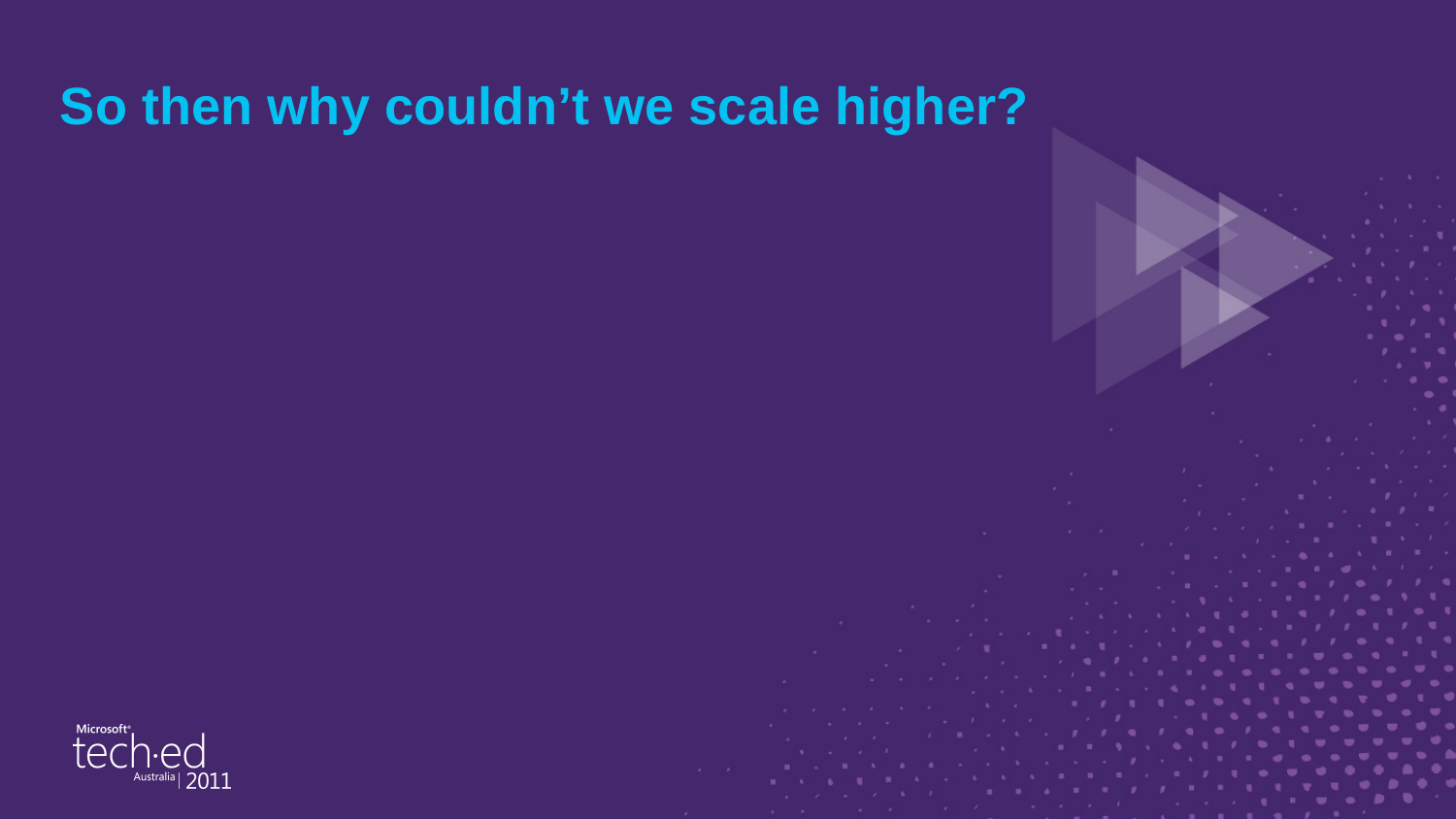

# So then why couldn’t we scale higher?